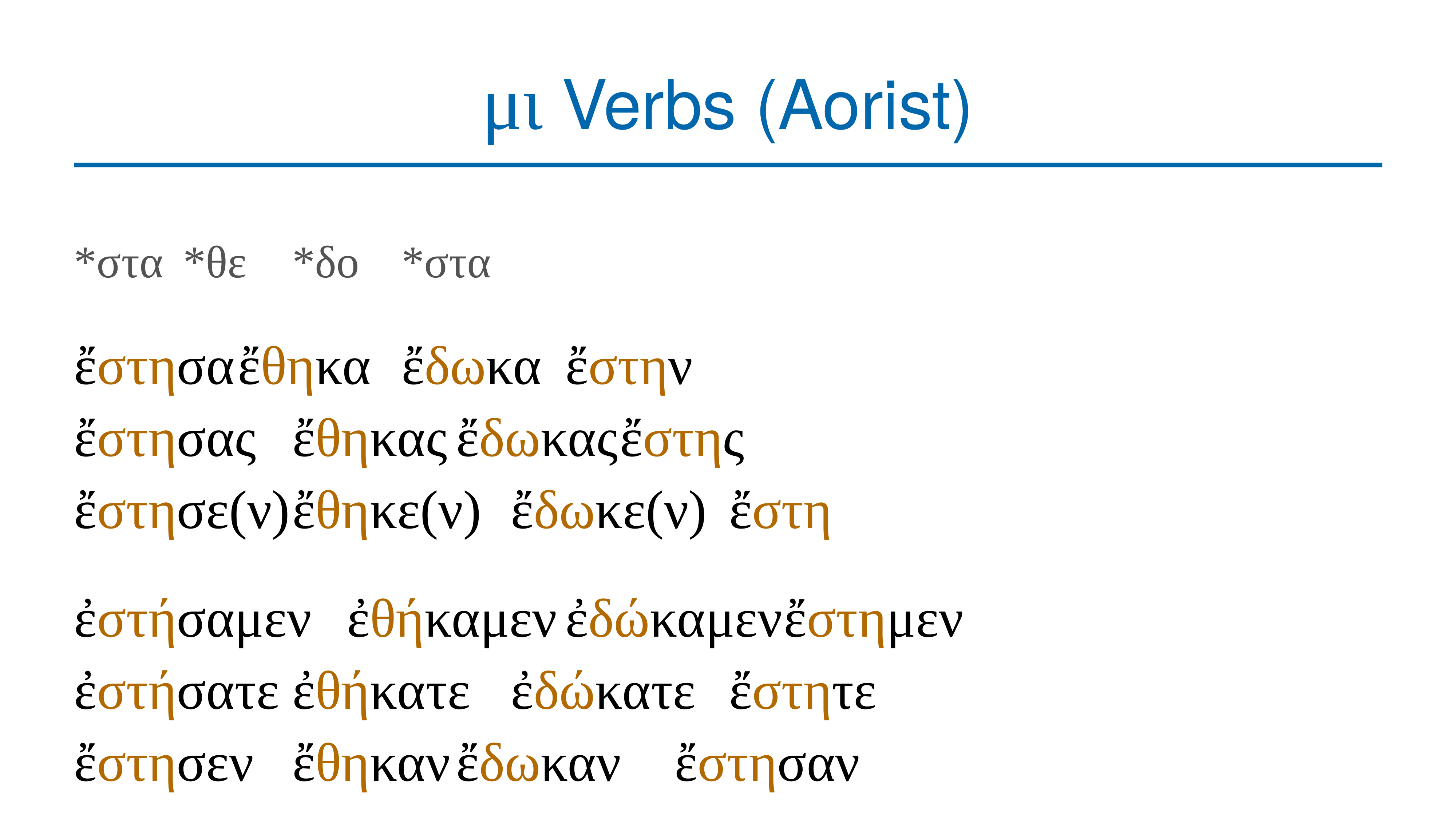

# μι Verbs (Aorist)
*στα	*θε	*δο	*στα
ἔστησα	ἔθηκα	ἔδωκα	ἔστην
ἔστησας	ἔθηκας	ἔδωκας	ἔστης
ἔστησε(ν)	ἔθηκε(ν)	ἔδωκε(ν)	ἔστη
ἐστήσαμεν	ἐθήκαμεν	ἐδώκαμεν	ἔστημεν
ἐστήσατε	ἐθήκατε	ἐδώκατε	ἔστητε
ἔστησεν	ἔθηκαν	ἔδωκαν	ἔστησαν